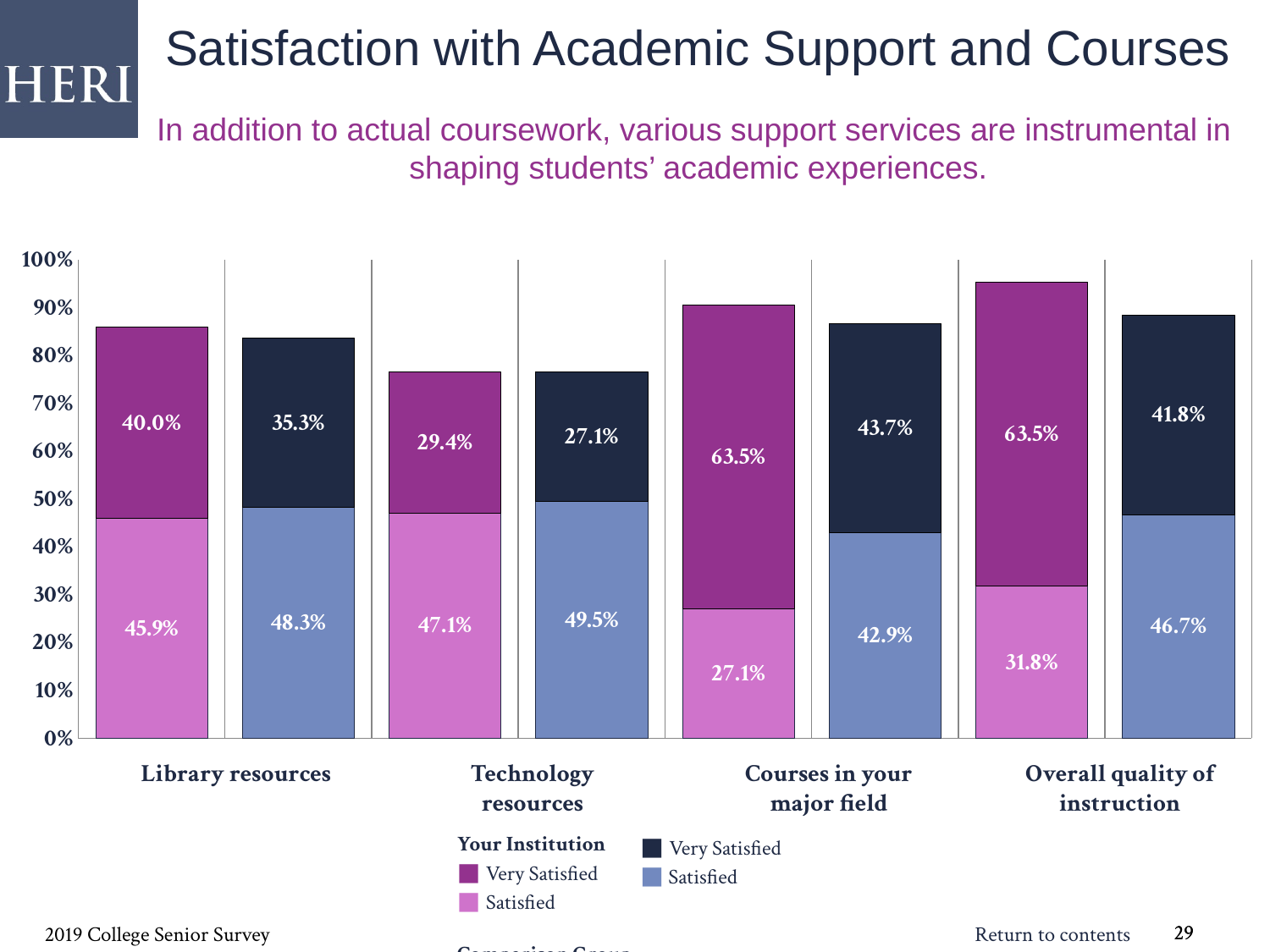

Satisfaction with Academic Support and Courses
In addition to actual coursework, various support services are instrumental in
shaping students’ academic experiences.

### Chart

| Category |  |  |
|---|---|---|
| Library resources | 0.459 | 0.4 |
| comp | 0.483 | 0.353 |
| Technology resources | 0.471 | 0.294 |
| comp | 0.495 | 0.271 |
| Courses in your major field | 0.271 | 0.635 |
| comp | 0.429 | 0.437 |
| Overall quality of instruction | 0.318 | 0.635 |
| comp | 0.467 | 0.418 |
Library resources
Technology resources
Courses in your major field
Overall quality of instruction
Your Institution
■ Very Satisfied
■ Satisfied

Comparison Group
■ Very Satisfied
■ Satisfied

2019 College Senior Survey
29
29